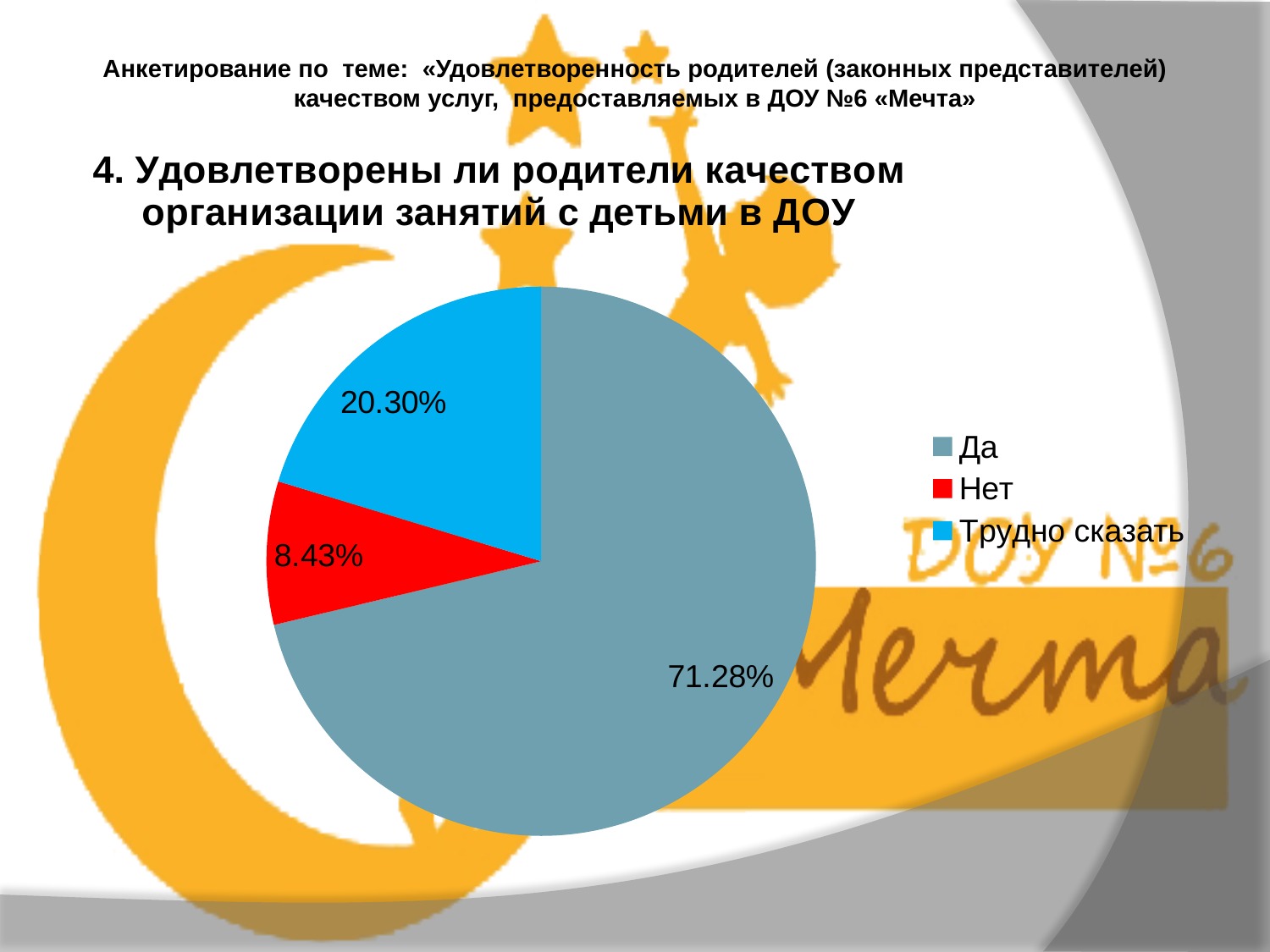

# Анкетирование по  теме:  «Удовлетворенность родителей (законных представителей) качеством услуг,  предоставляемых в ДОУ №6 «Мечта»

### Chart: 4. Удовлетворены ли родители качеством организации занятий с детьми в ДОУ

| Category | С удовольствием ли Ваш ребенок посещает детский сад? |
|---|---|
| Да | 0.7127500000000004 |
| Нет | 0.08425000000000005 |
| Трудно сказать | 0.203 |